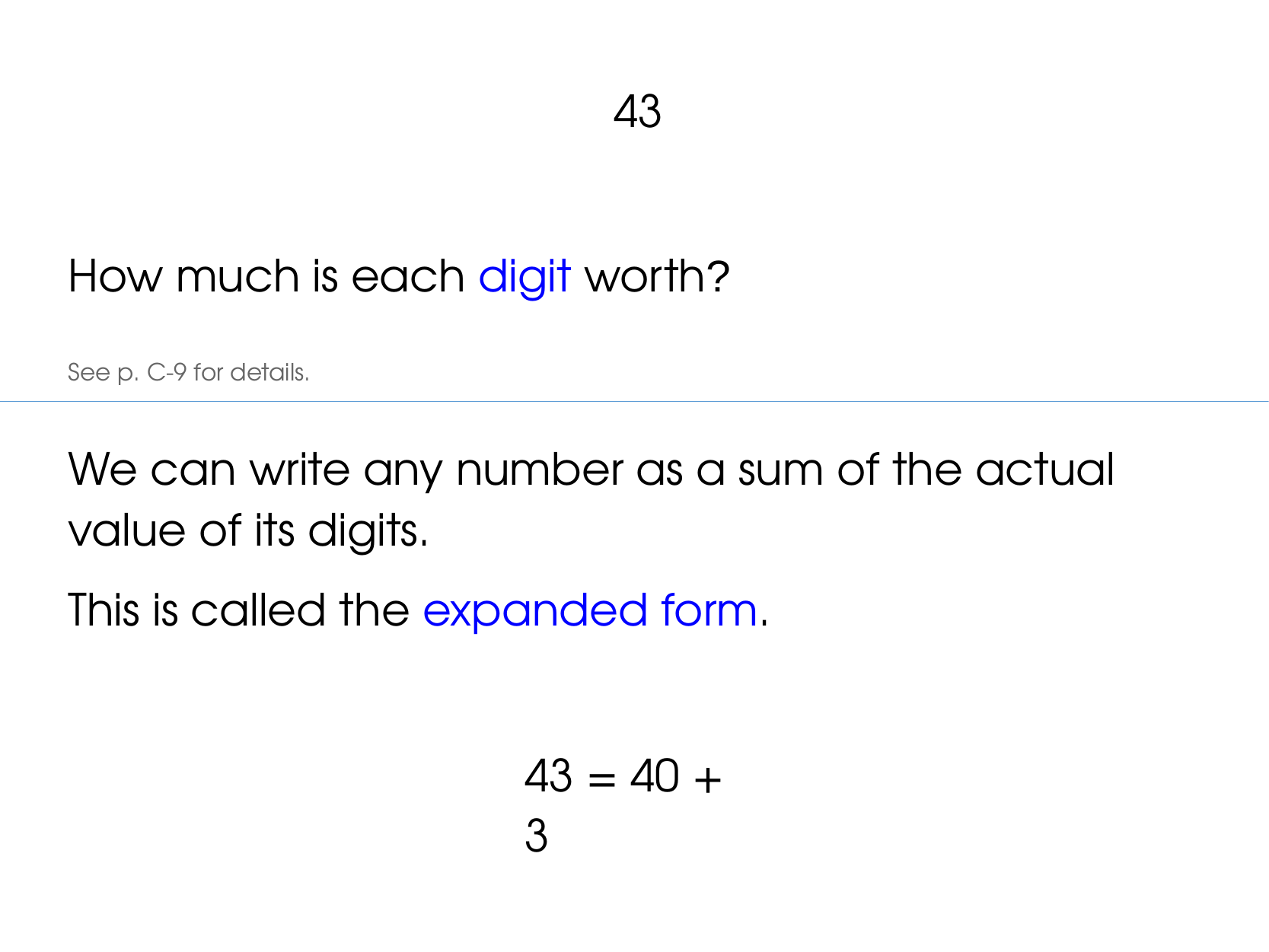

43
How much is each digit worth?
See p. C-9 for details.
We can write any number as a sum of the actual value of its digits.
This is called the expanded form.
43 = 40 + 3